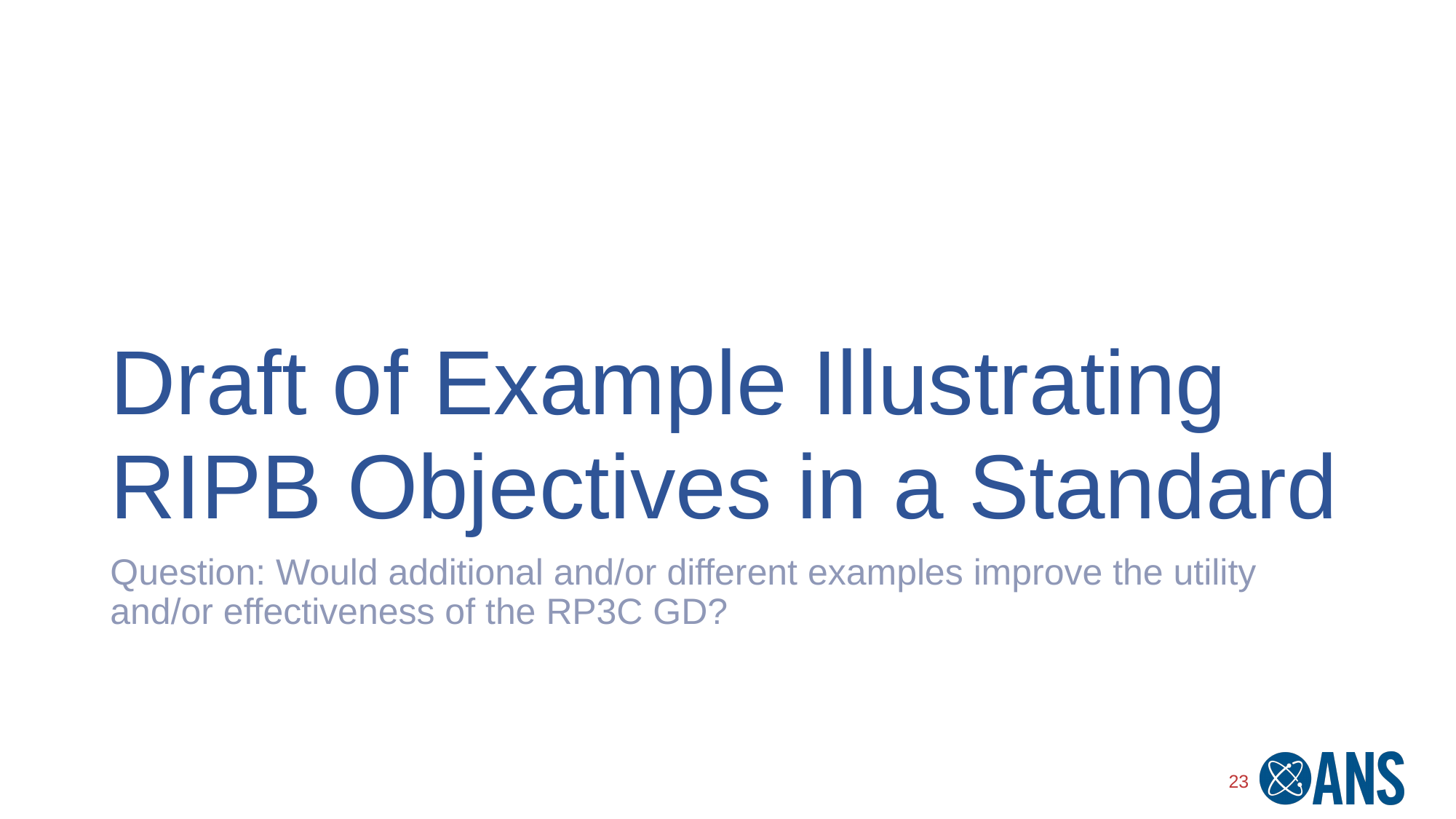

# Draft of Example Illustrating RIPB Objectives in a Standard
Question: Would additional and/or different examples improve the utility and/or effectiveness of the RP3C GD?
23